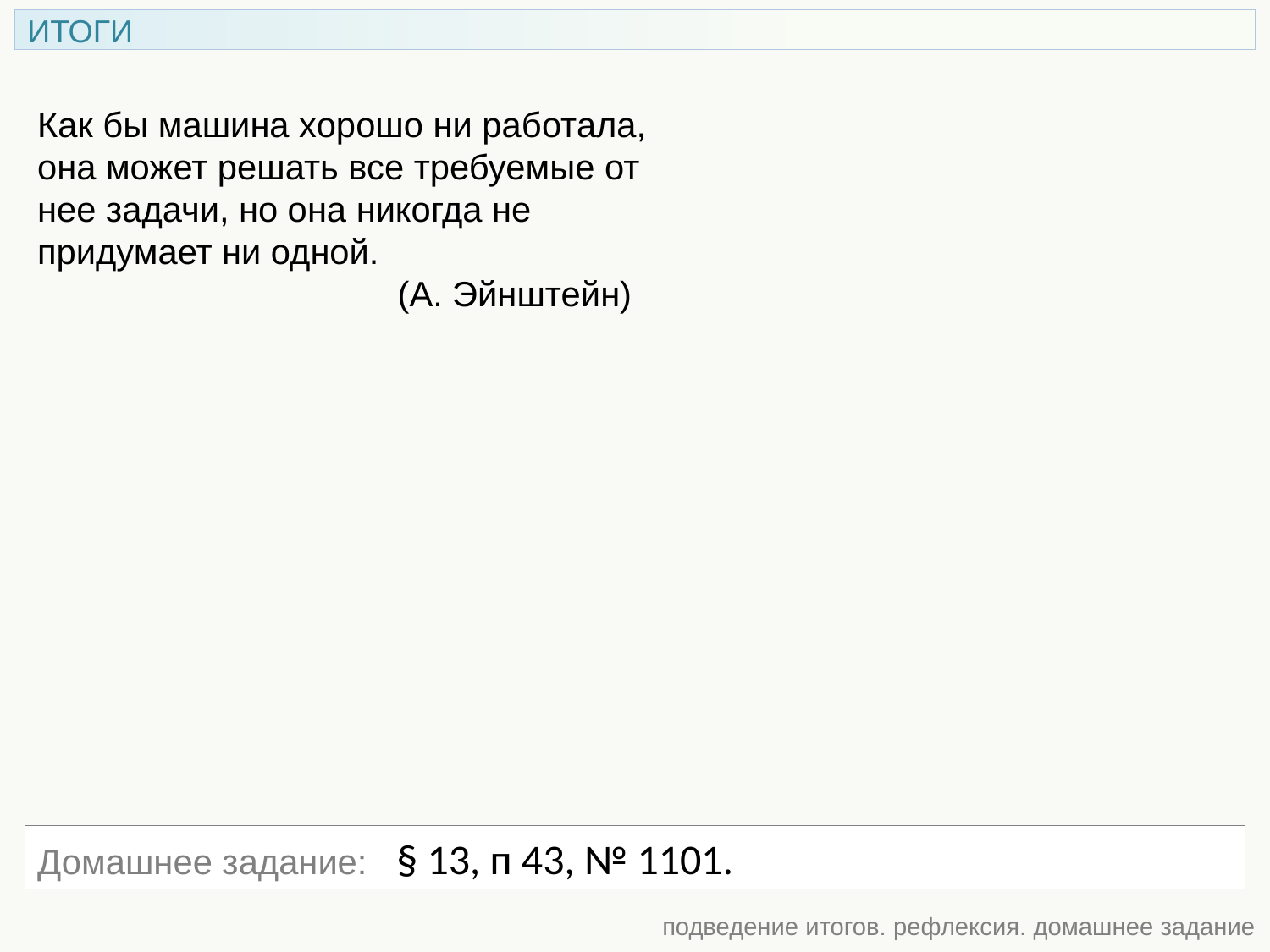

ИТОГИ
Как бы машина хорошо ни работала, она может решать все требуемые от нее задачи, но она никогда не придумает ни одной.
                                     (А. Эйнштейн)
Домашнее задание:   § 13, п 43, № 1101.
подведение итогов. рефлексия. домашнее задание